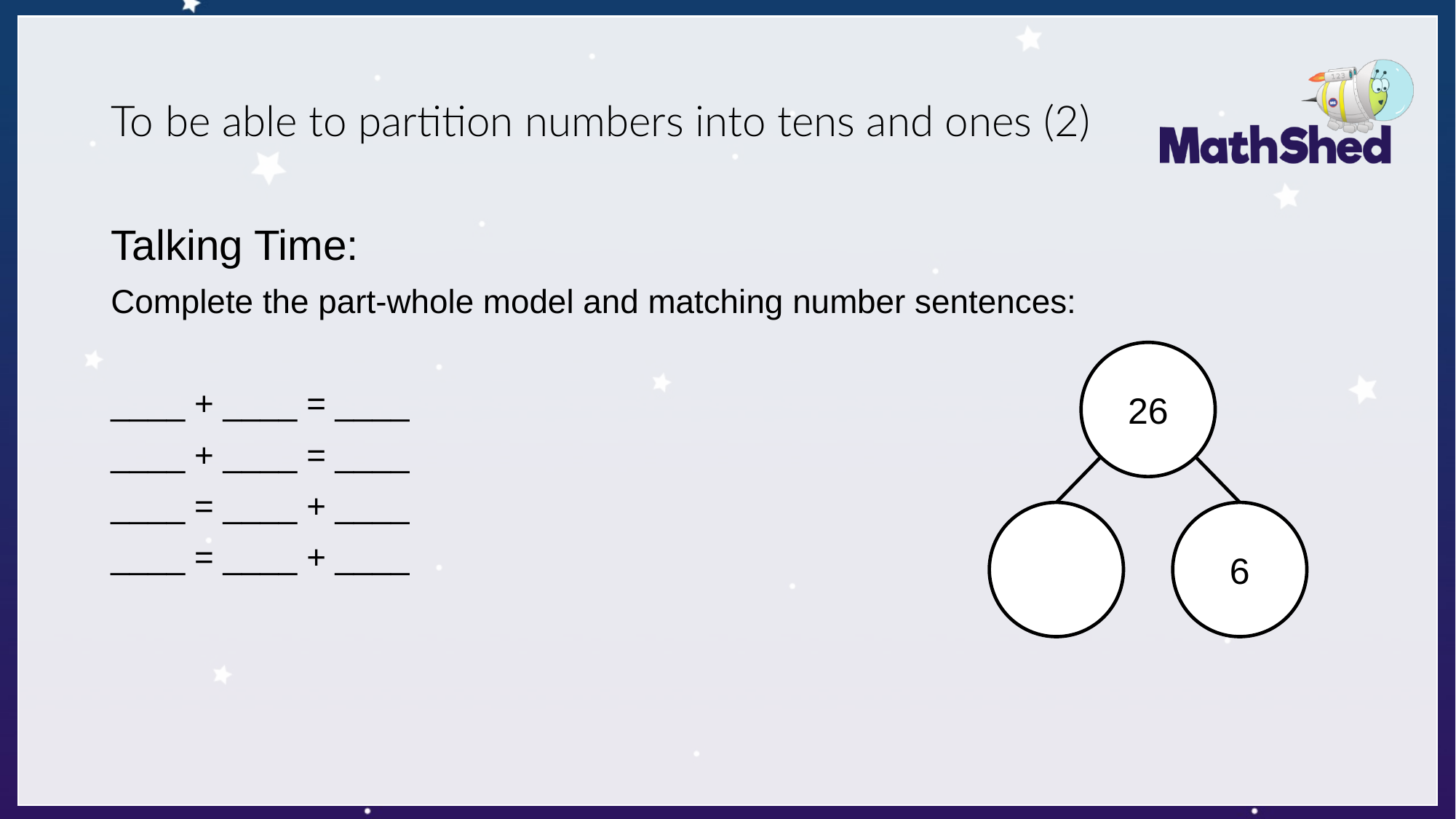

# To be able to partition numbers into tens and ones (2)
Talking Time:
Complete the part-whole model and matching number sentences:

____ + ____ = ____
____ + ____ = ____
____ = ____ + ____
____ = ____ + ____

26
6